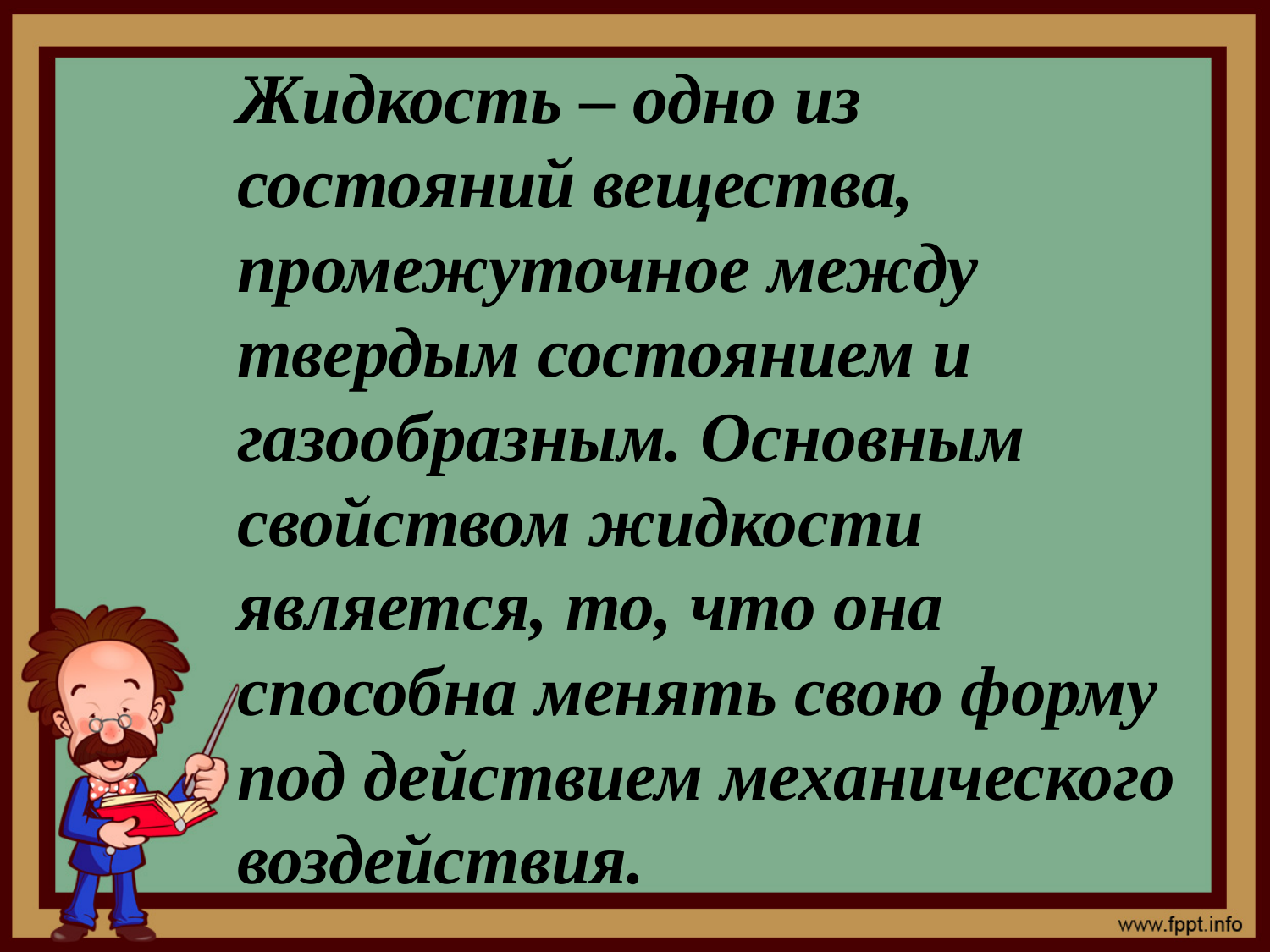

Жидкость – одно из состояний вещества, промежуточное между твердым состоянием и газообразным. Основным свойством жидкости является, то, что она способна менять свою форму под действием механического воздействия.